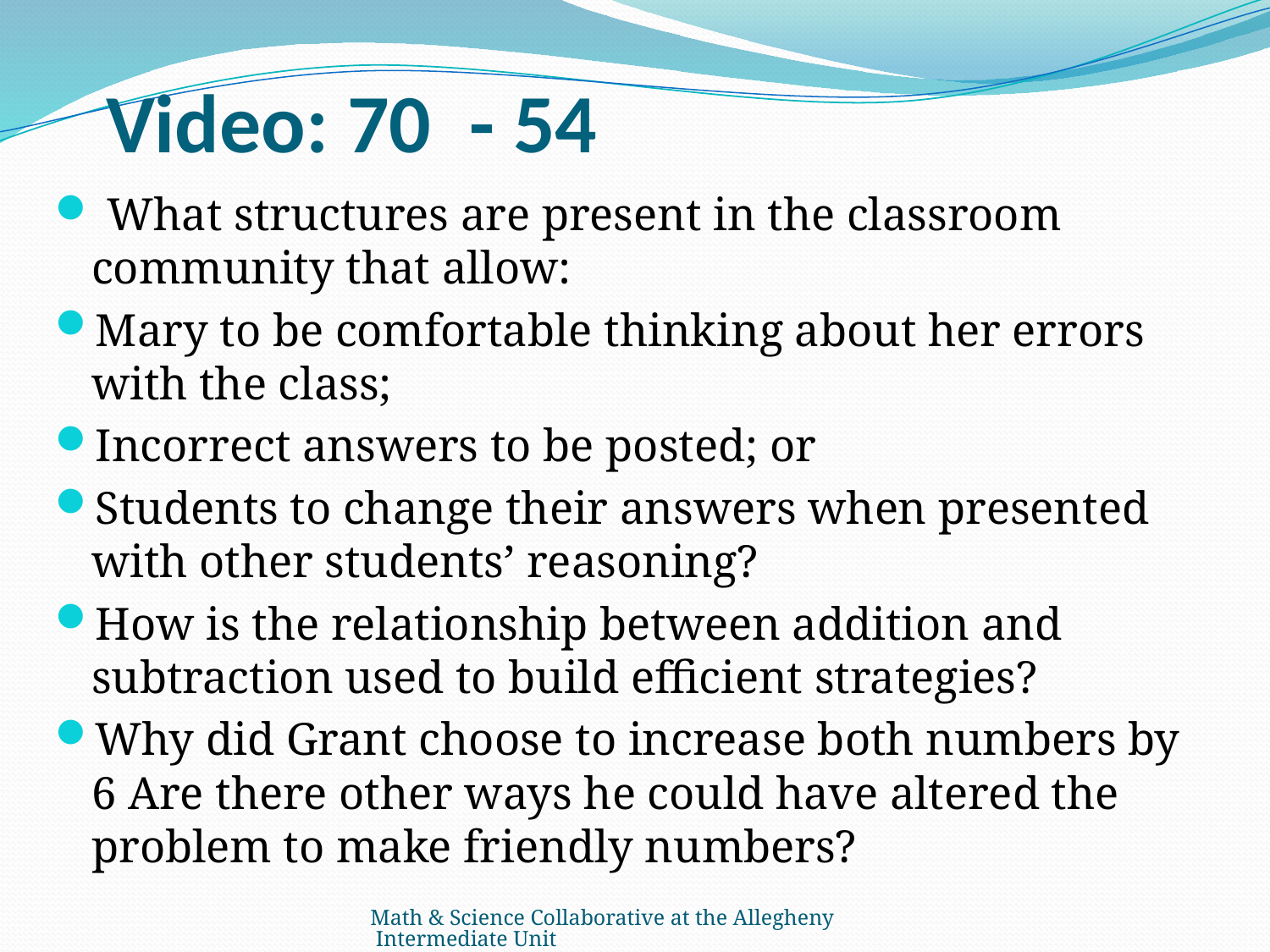

# Video: 70  - 54
 What structures are present in the classroom community that allow:
Mary to be comfortable thinking about her errors with the class;
Incorrect answers to be posted; or
Students to change their answers when presented with other students’ reasoning?
How is the relationship between addition and subtraction used to build efficient strategies?
Why did Grant choose to increase both numbers by 6 Are there other ways he could have altered the problem to make friendly numbers?

Math & Science Collaborative at the Allegheny Intermediate Unit